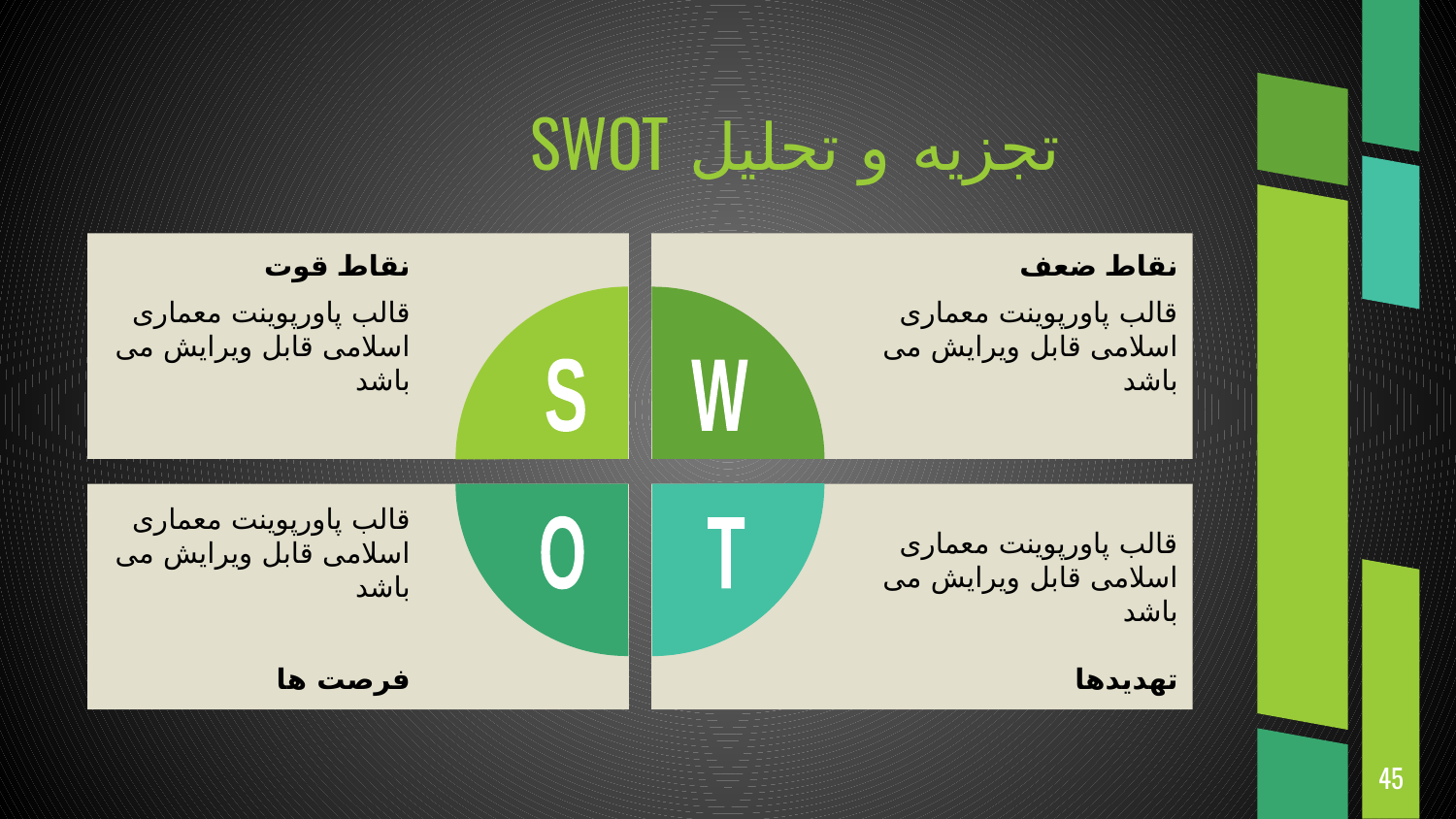

تجزیه و تحلیل SWOT
نقاط قوت
قالب پاورپوینت معماری اسلامی قابل ویرایش می باشد
نقاط ضعف
قالب پاورپوینت معماری اسلامی قابل ویرایش می باشد

S
W

قالب پاورپوینت معماری اسلامی قابل ویرایش می باشد

فرصت ها
قالب پاورپوینت معماری اسلامی قابل ویرایش می باشد

تهدیدها
O
T
45